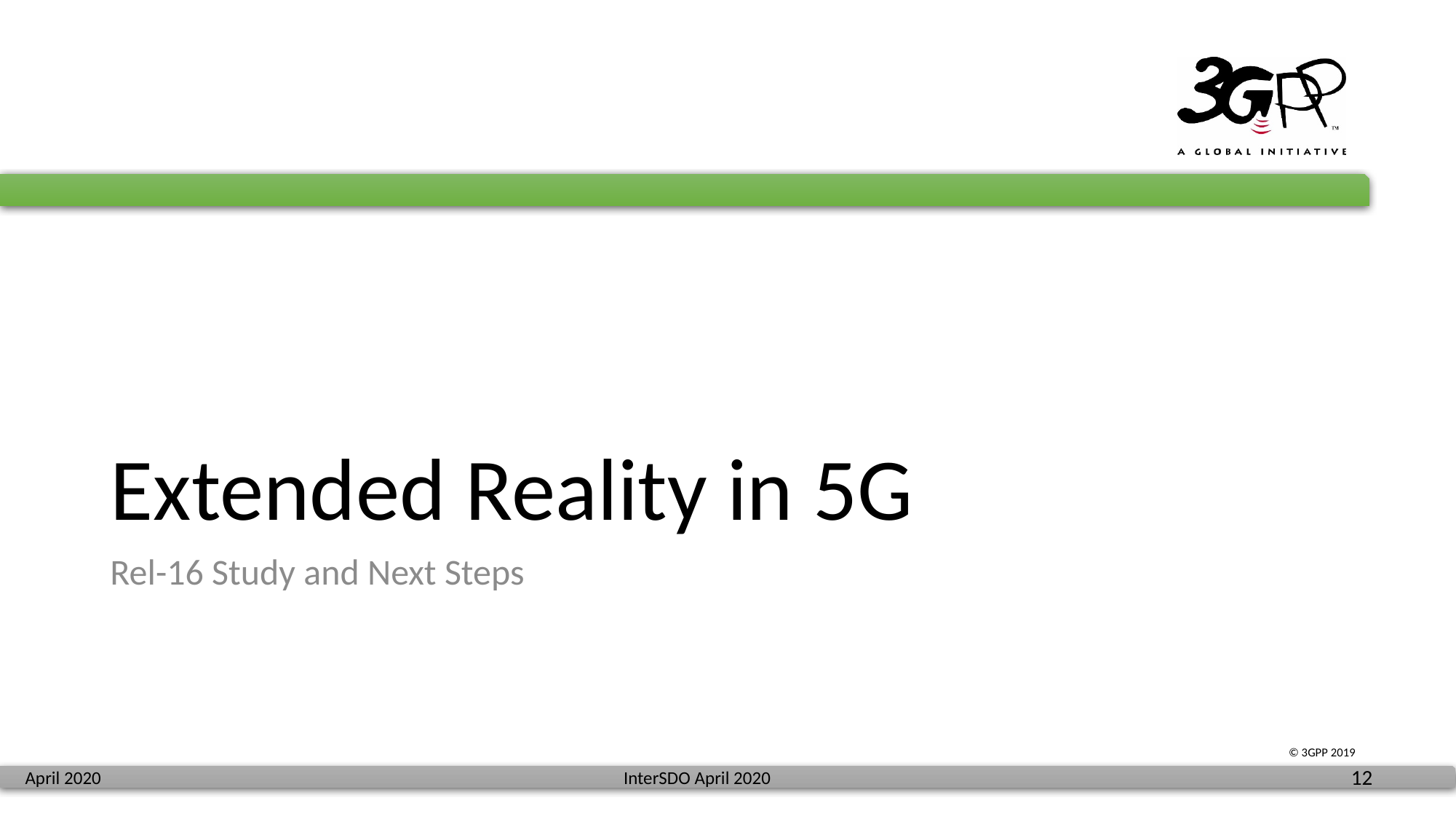

# Extended Reality in 5G
Rel-16 Study and Next Steps